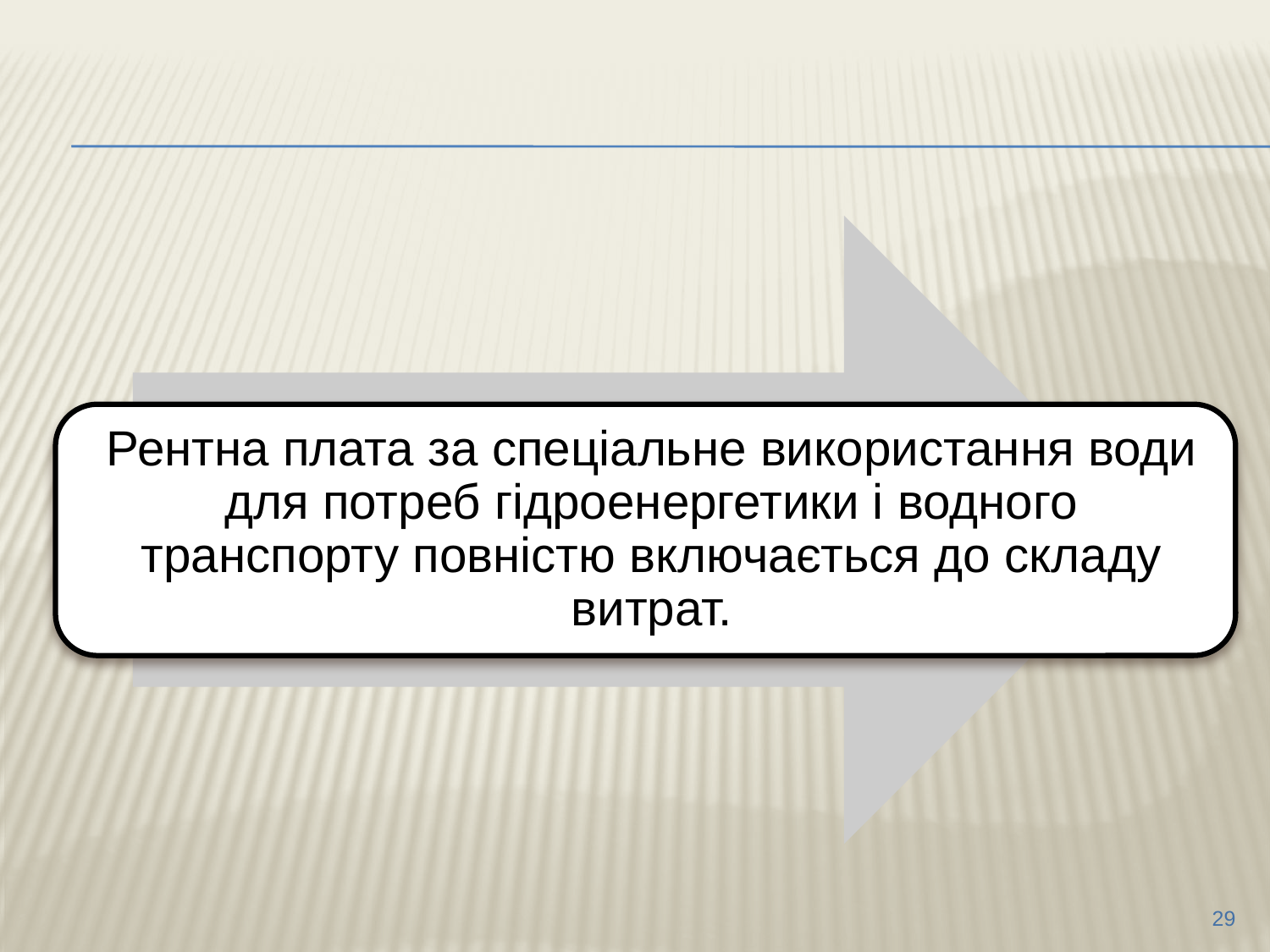

#
Рентна плата за спеціальне використання води для потреб гідроенергетики і водного транспорту повністю включається до складу витрат.
29